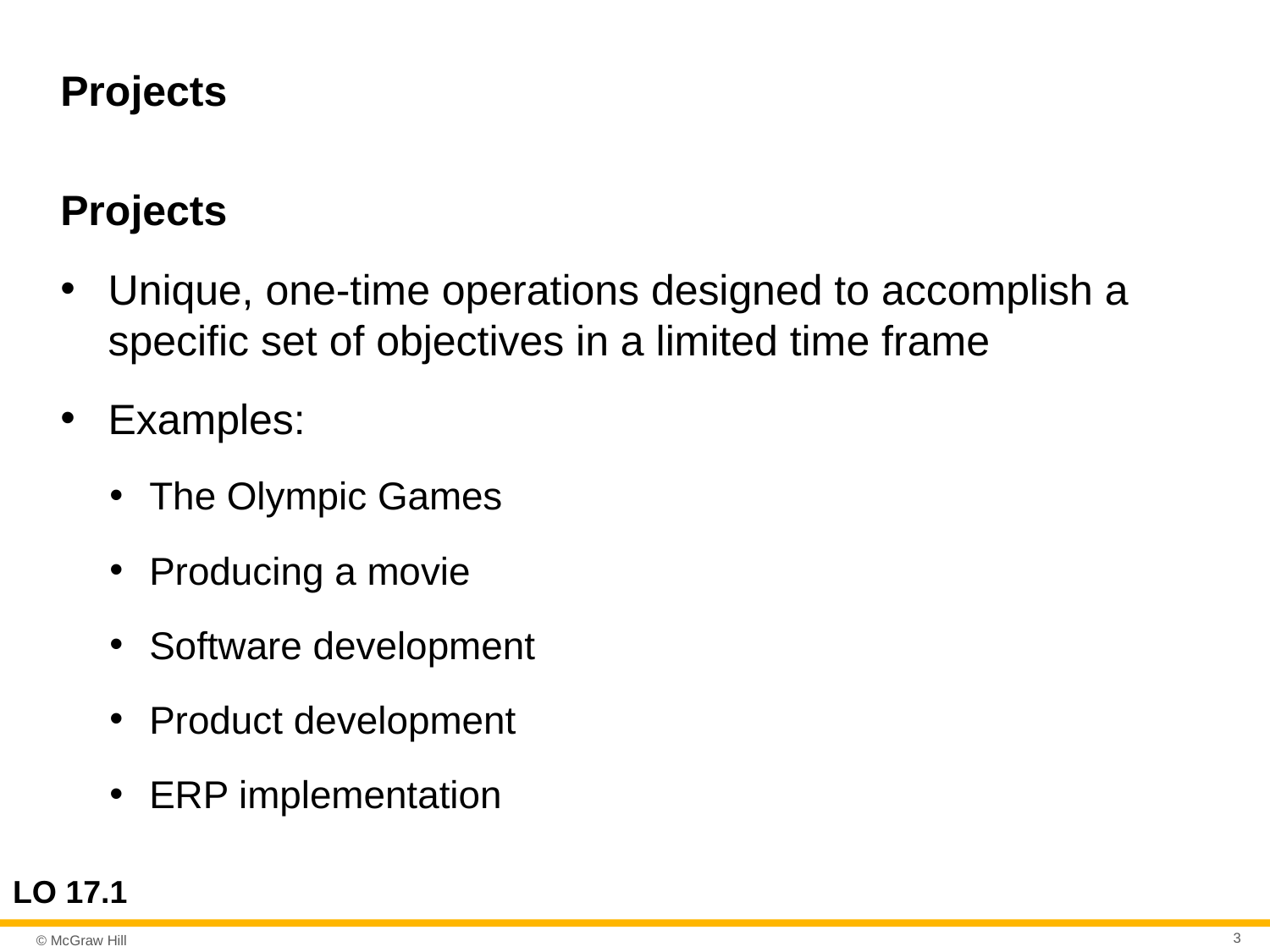

# Projects
Projects
Unique, one-time operations designed to accomplish a specific set of objectives in a limited time frame
Examples:
The Olympic Games
Producing a movie
Software development
Product development
ERP implementation
LO 17.1